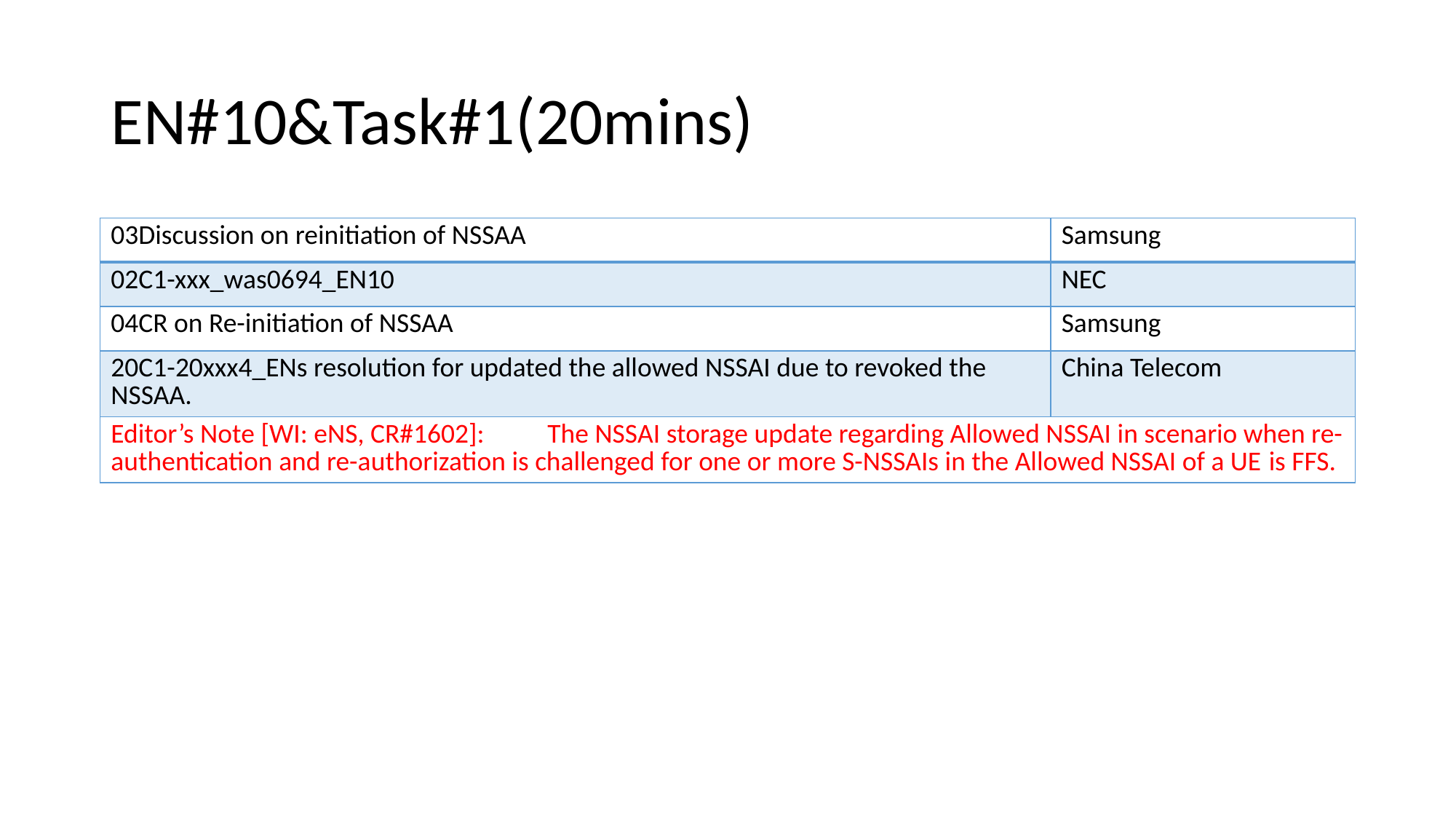

# EN#10&Task#1(20mins)
| 03Discussion on reinitiation of NSSAA | Samsung |
| --- | --- |
| 02C1-xxx\_was0694\_EN10 | NEC |
| 04CR on Re-initiation of NSSAA | Samsung |
| 20C1-20xxx4\_ENs resolution for updated the allowed NSSAI due to revoked the NSSAA. | China Telecom |
| Editor’s Note [WI: eNS, CR#1602]: The NSSAI storage update regarding Allowed NSSAI in scenario when re-authentication and re-authorization is challenged for one or more S-NSSAIs in the Allowed NSSAI of a UE is FFS. |  |